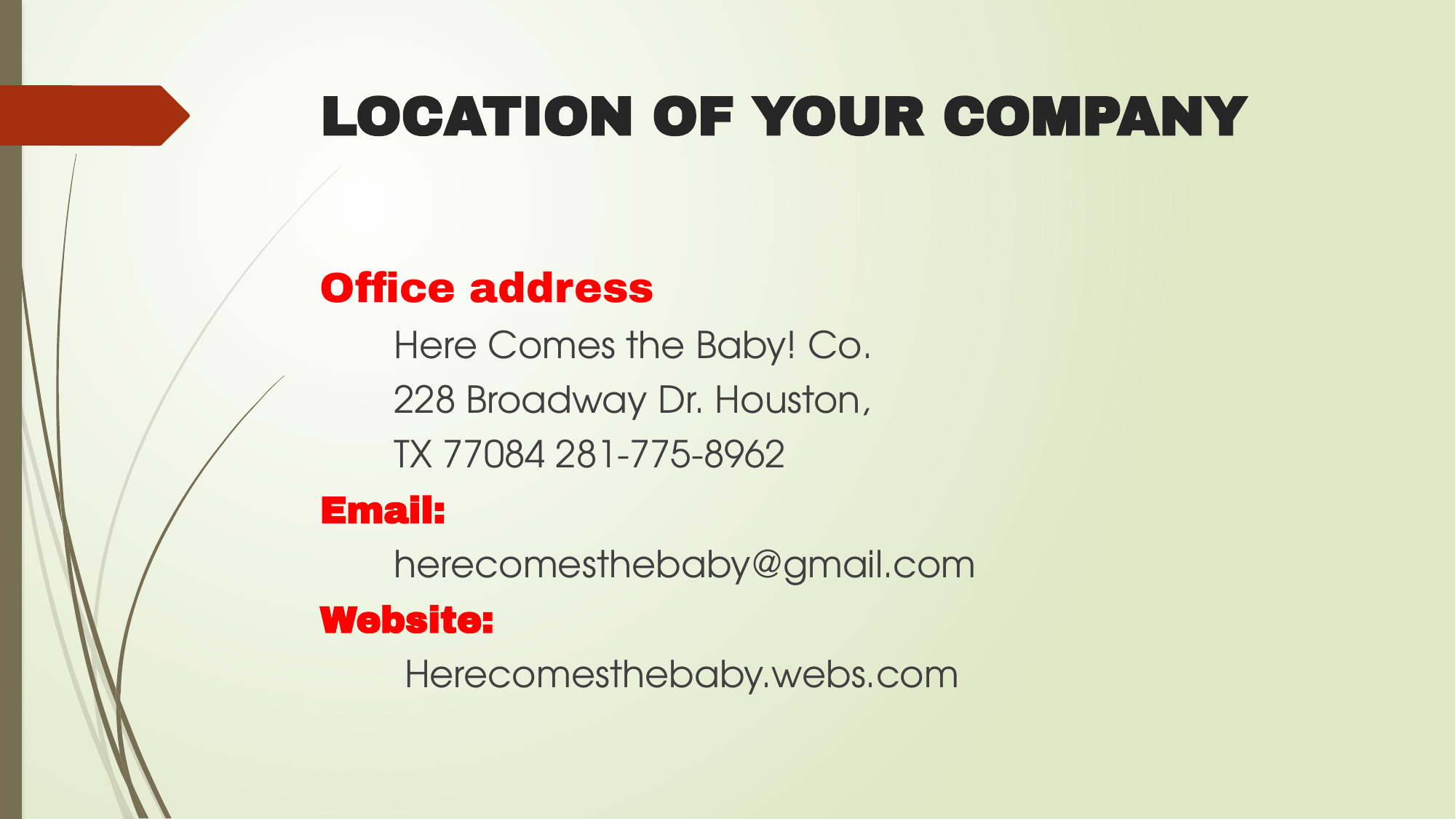

# LOCATION OF YOUR COMPANY
Office address
	Here Comes the Baby! Co.
	228 Broadway Dr. Houston,
	TX 77084 281-775-8962
Email:
	herecomesthebaby@gmail.com
Website:
	 Herecomesthebaby.webs.com